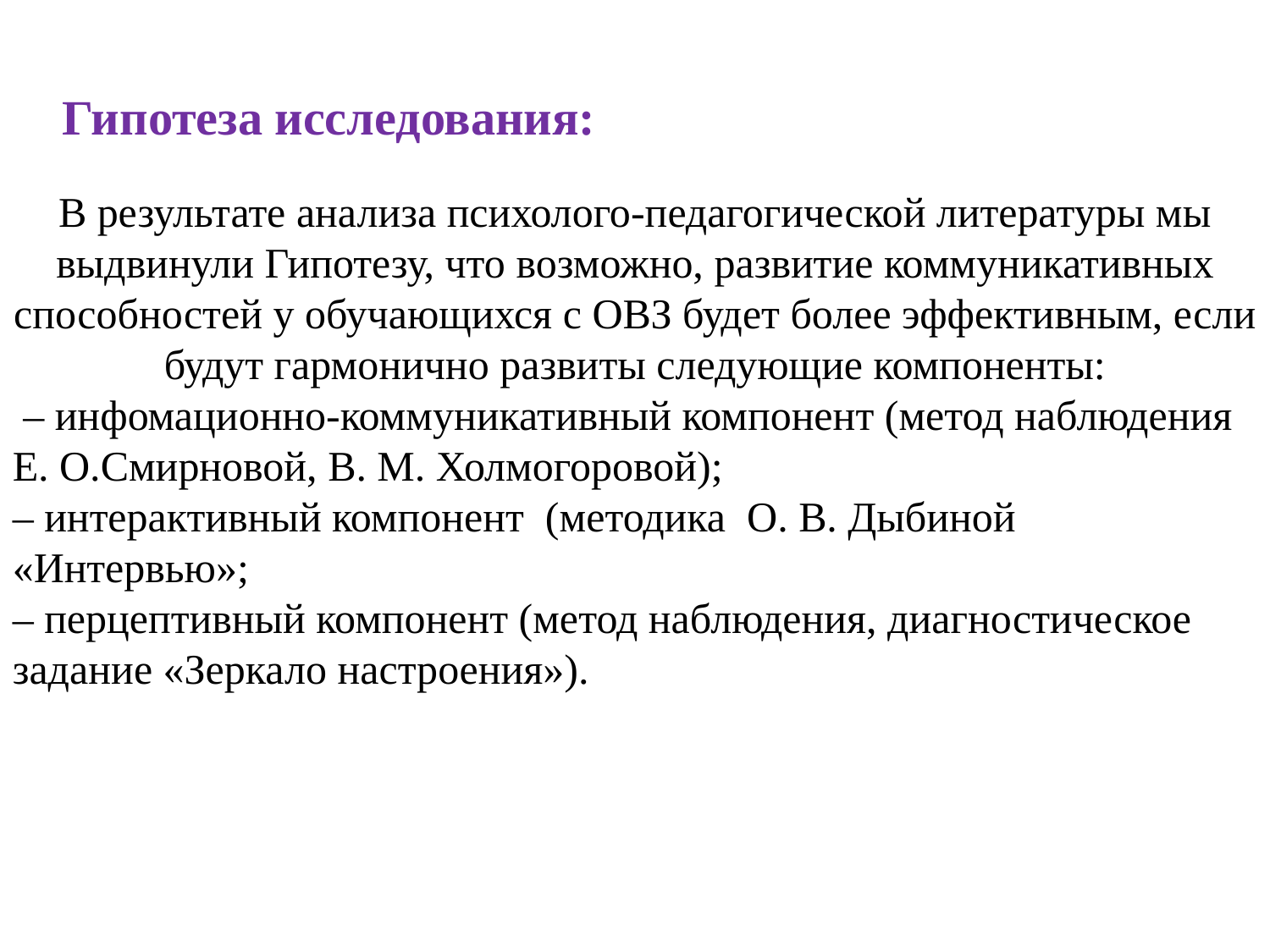

Гипотеза исследования:
В результате анализа психолого-педагогической литературы мы выдвинули Гипотезу, что возможно, развитие коммуникативных способностей у обучающихся с ОВЗ будет более эффективным, если будут гармонично развиты следующие компоненты:
 – инфомационно-коммуникативный компонент (метод наблюдения Е. О.Смирновой, В. М. Холмогоровой);
– интерактивный компонент  (методика  О. В. Дыбиной  «Интервью»;
– перцептивный компонент (метод наблюдения, диагностическое задание «Зеркало настроения»).